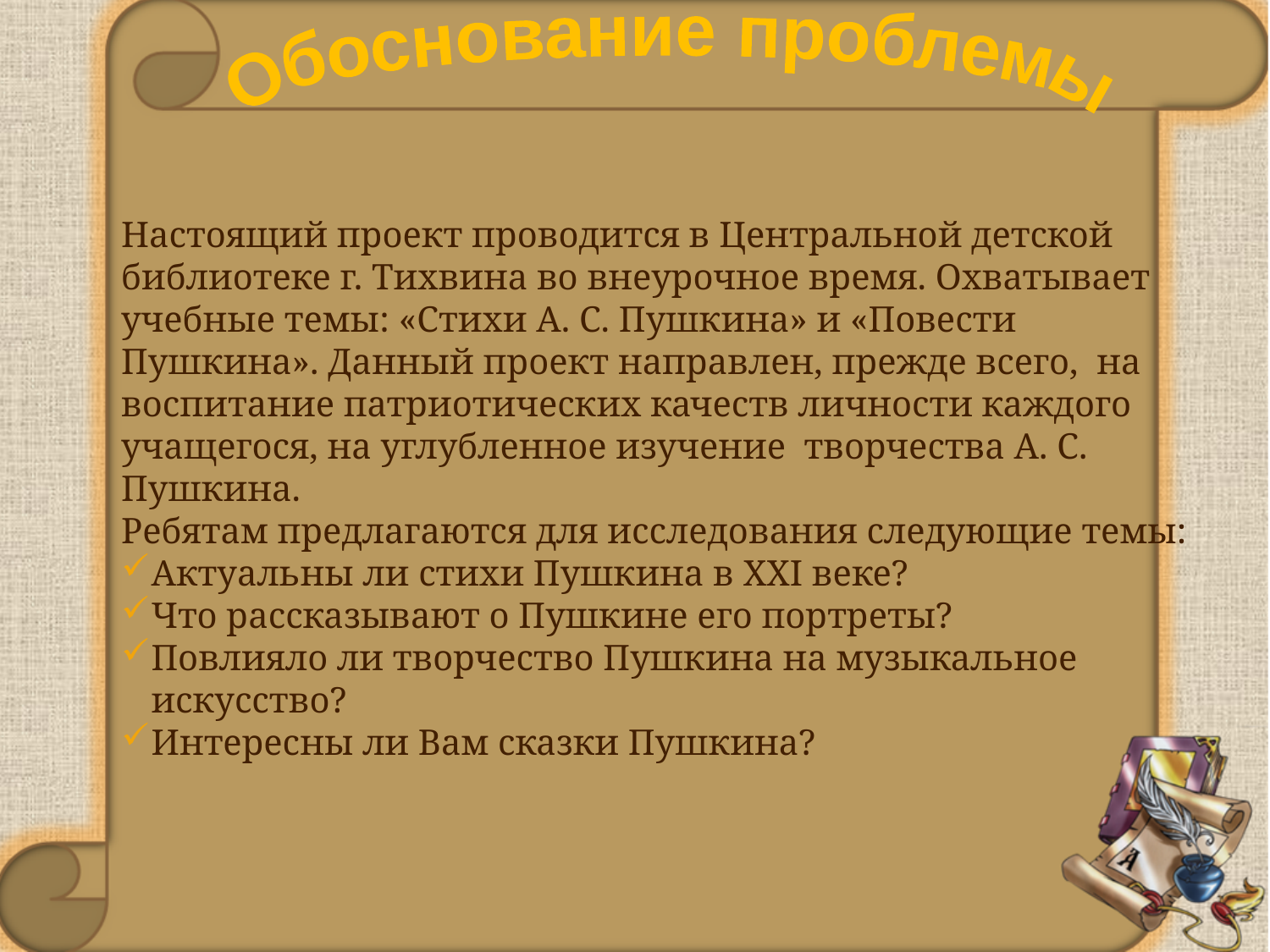

Обоснование проблемы
Настоящий проект проводится в Центральной детской библиотеке г. Тихвина во внеурочное время. Охватывает учебные темы: «Стихи А. С. Пушкина» и «Повести Пушкина». Данный проект направлен, прежде всего,  на воспитание патриотических качеств личности каждого учащегося, на углубленное изучение  творчества А. С. Пушкина.
Ребятам предлагаются для исследования следующие темы:
Актуальны ли стихи Пушкина в XXI веке?
Что рассказывают о Пушкине его портреты?
Повлияло ли творчество Пушкина на музыкальное искусство?
Интересны ли Вам сказки Пушкина?